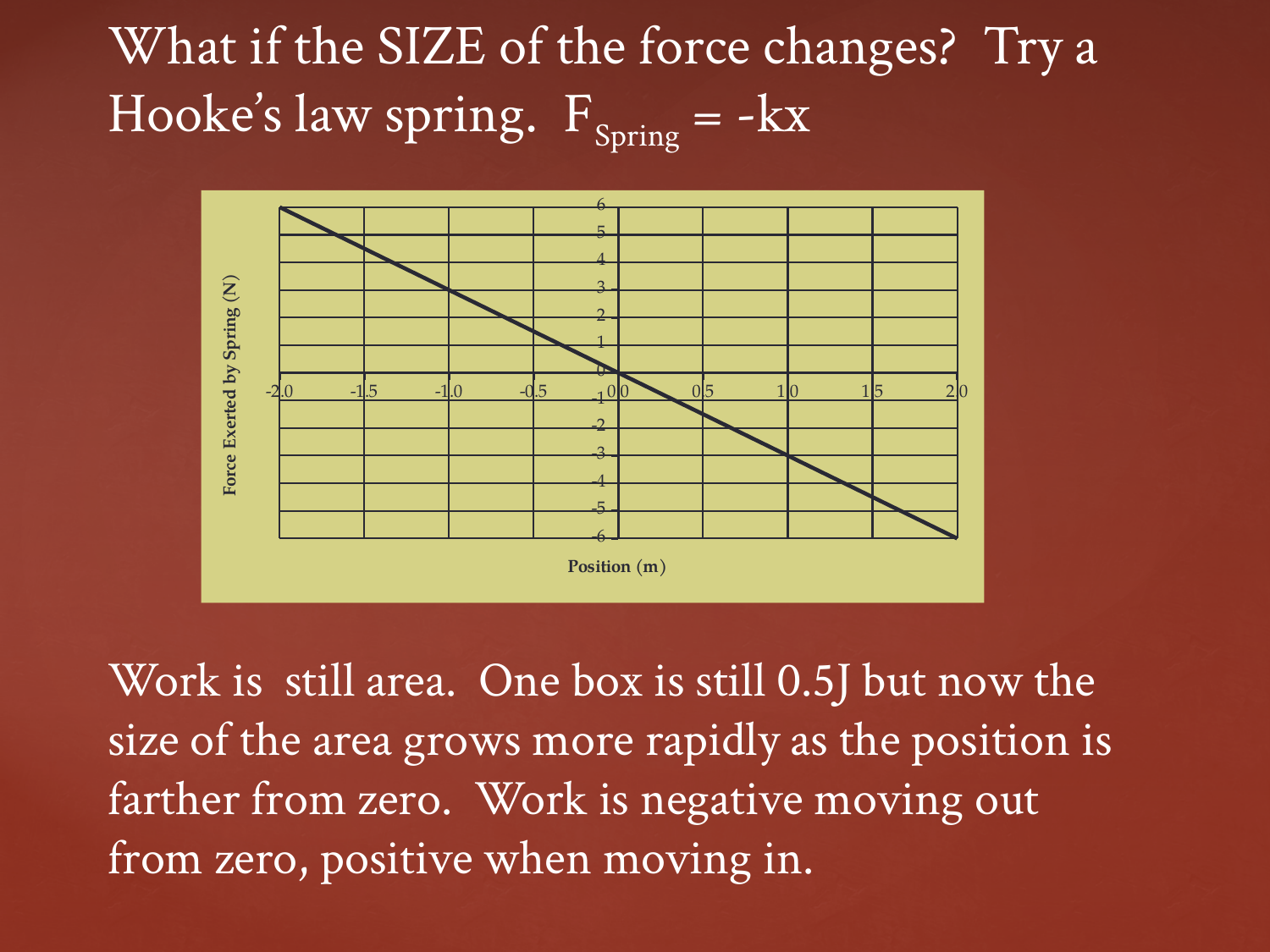

# What if the SIZE of the force changes?  Try a Hooke’s law spring.  FSpring = -kx

### Chart

| Category |  |
|---|---|
Work is  still area.  One box is still 0.5J but now the size of the area grows more rapidly as the position is farther from zero.  Work is negative moving out from zero, positive when moving in.